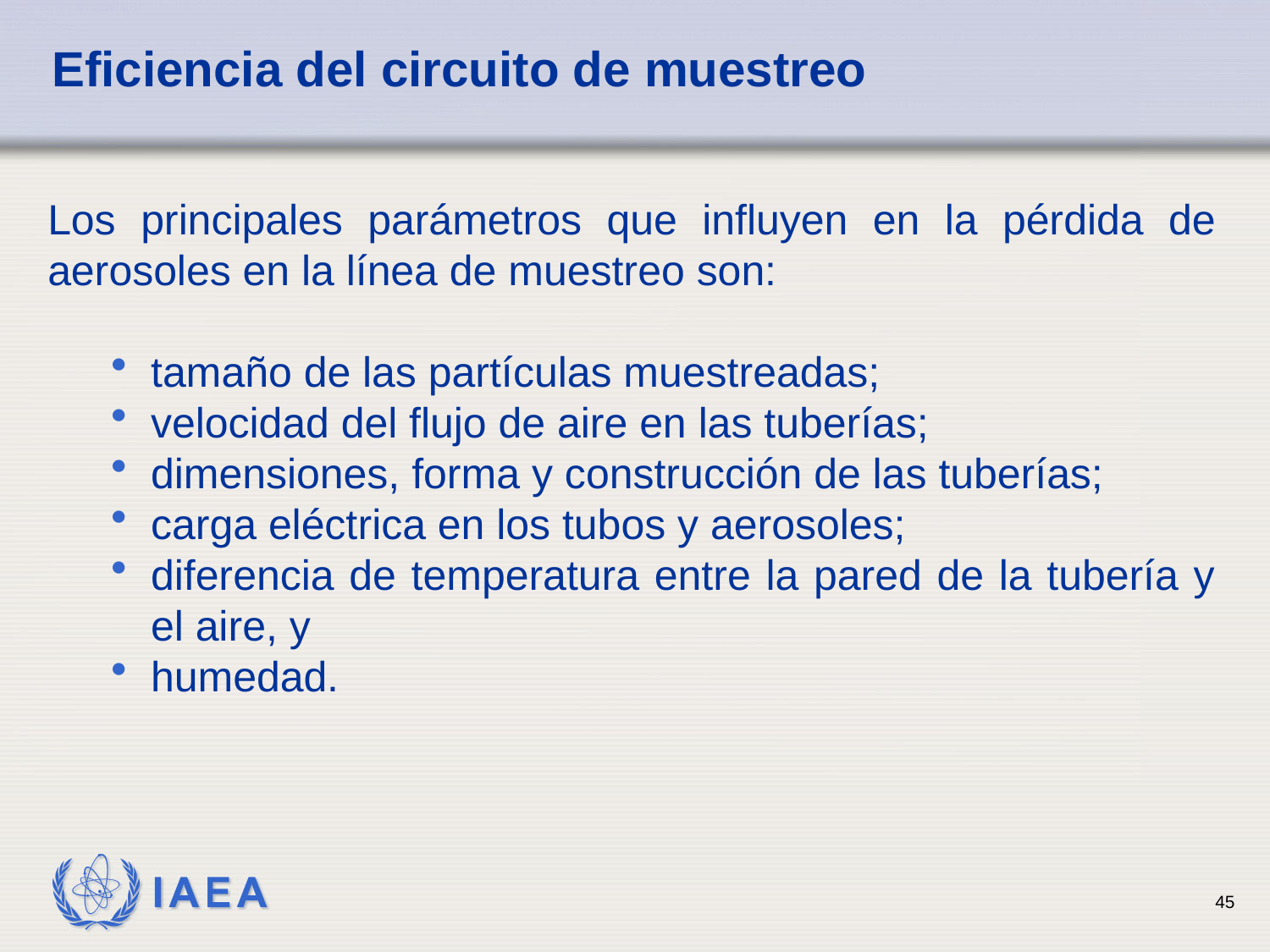

# Eficiencia del circuito de muestreo
Los principales parámetros que influyen en la pérdida de aerosoles en la línea de muestreo son:

tamaño de las partículas muestreadas;
velocidad del flujo de aire en las tuberías;
dimensiones, forma y construcción de las tuberías;
carga eléctrica en los tubos y aerosoles;
diferencia de temperatura entre la pared de la tubería y el aire, y
humedad.

45